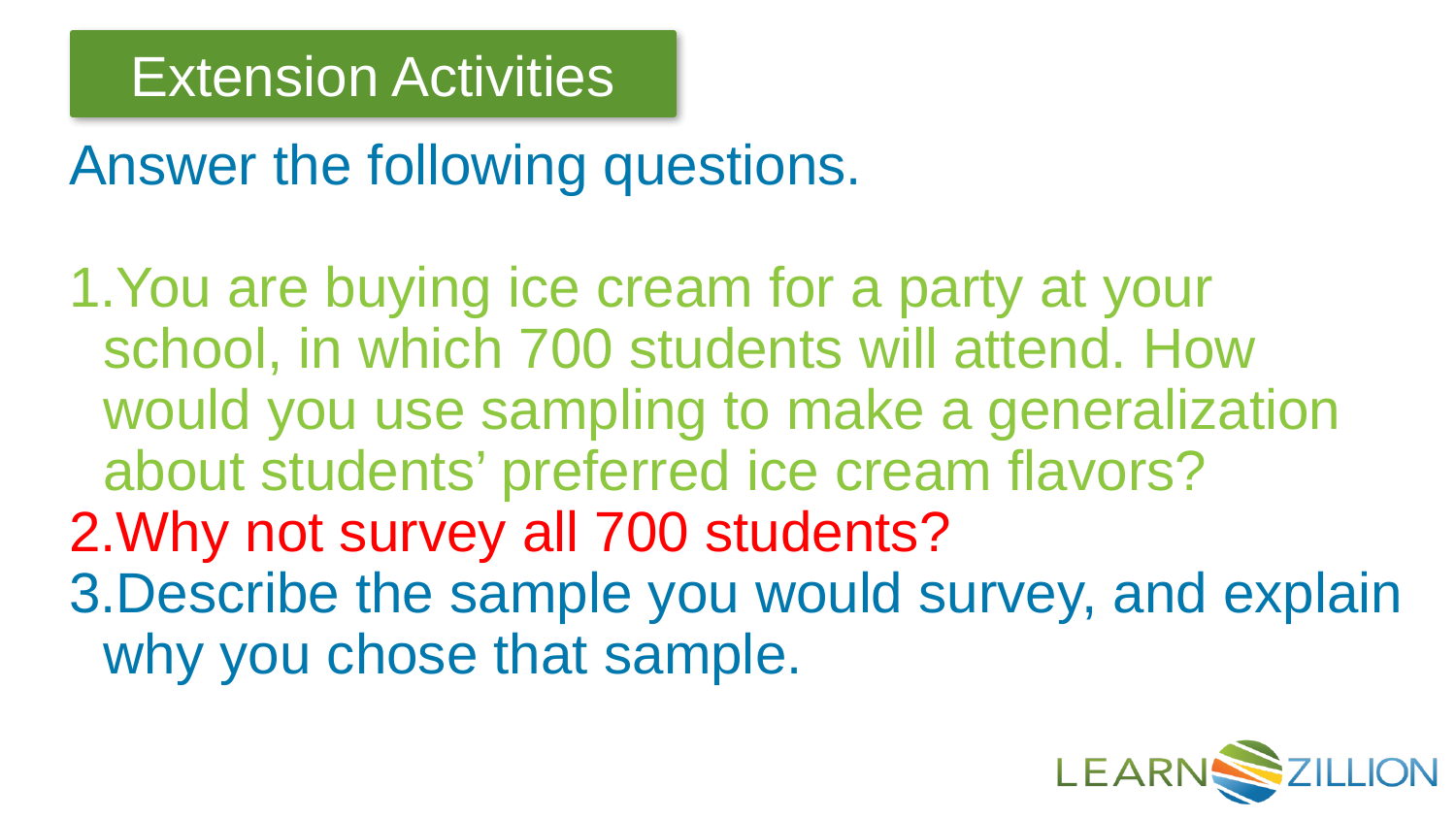

Answer the following questions.

You are buying ice cream for a party at your school, in which 700 students will attend. How would you use sampling to make a generalization about students’ preferred ice cream flavors?
Why not survey all 700 students?
Describe the sample you would survey, and explain why you chose that sample.